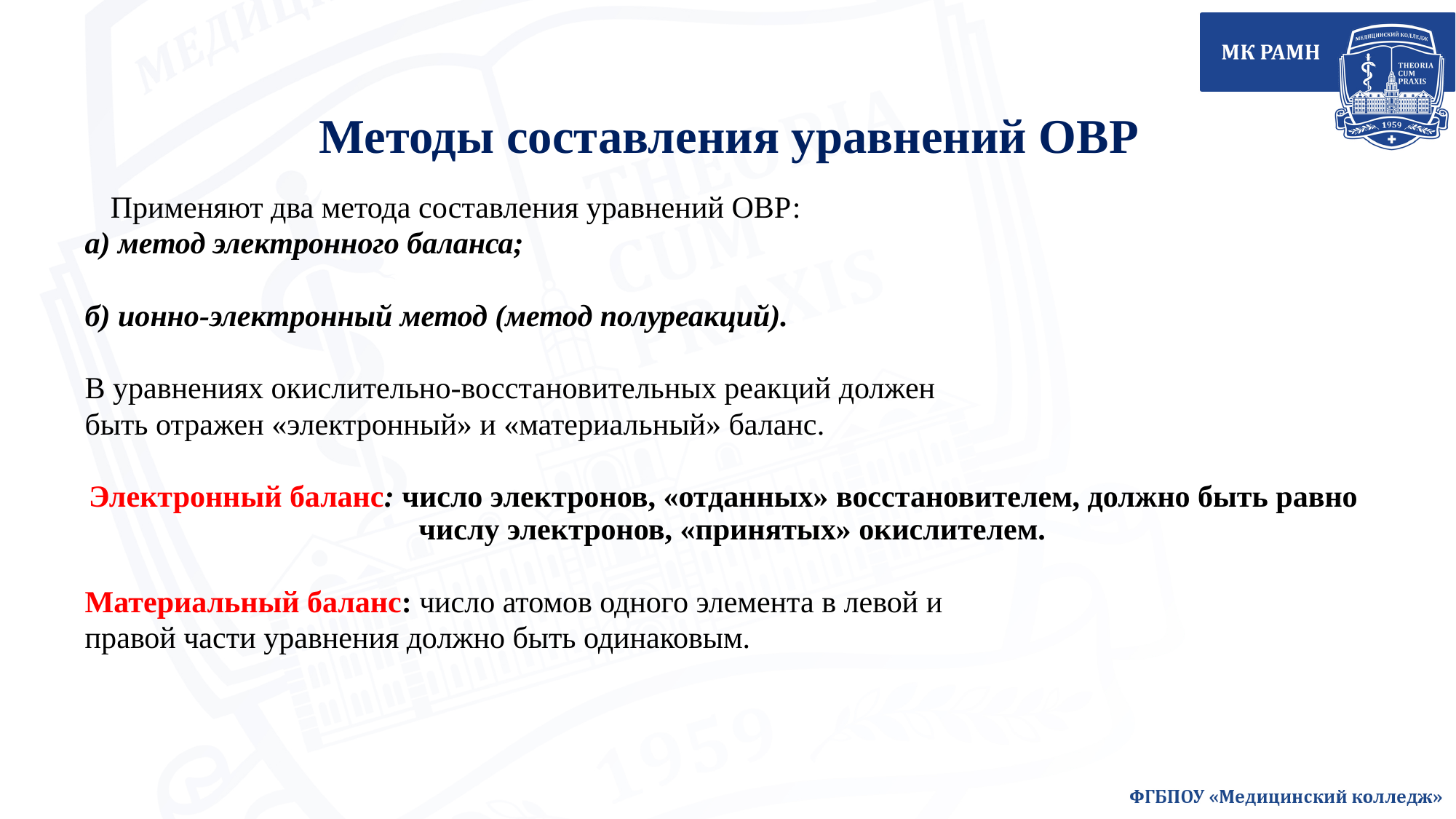

# Методы составления уравнений ОВР
	Применяют два метода составления уравнений ОВР:
а) метод электронного баланса;

б) ионно-электронный метод (метод полуреакций).

В уравнениях окислительно-восстановительных реакций должен
быть отражен «электронный» и «материальный» баланс.

Электронный баланс: число электронов, «отданных» восстановителем, должно быть равно числу электронов, «принятых» окислителем.

Материальный баланс: число атомов одного элемента в левой и
правой части уравнения должно быть одинаковым.

14